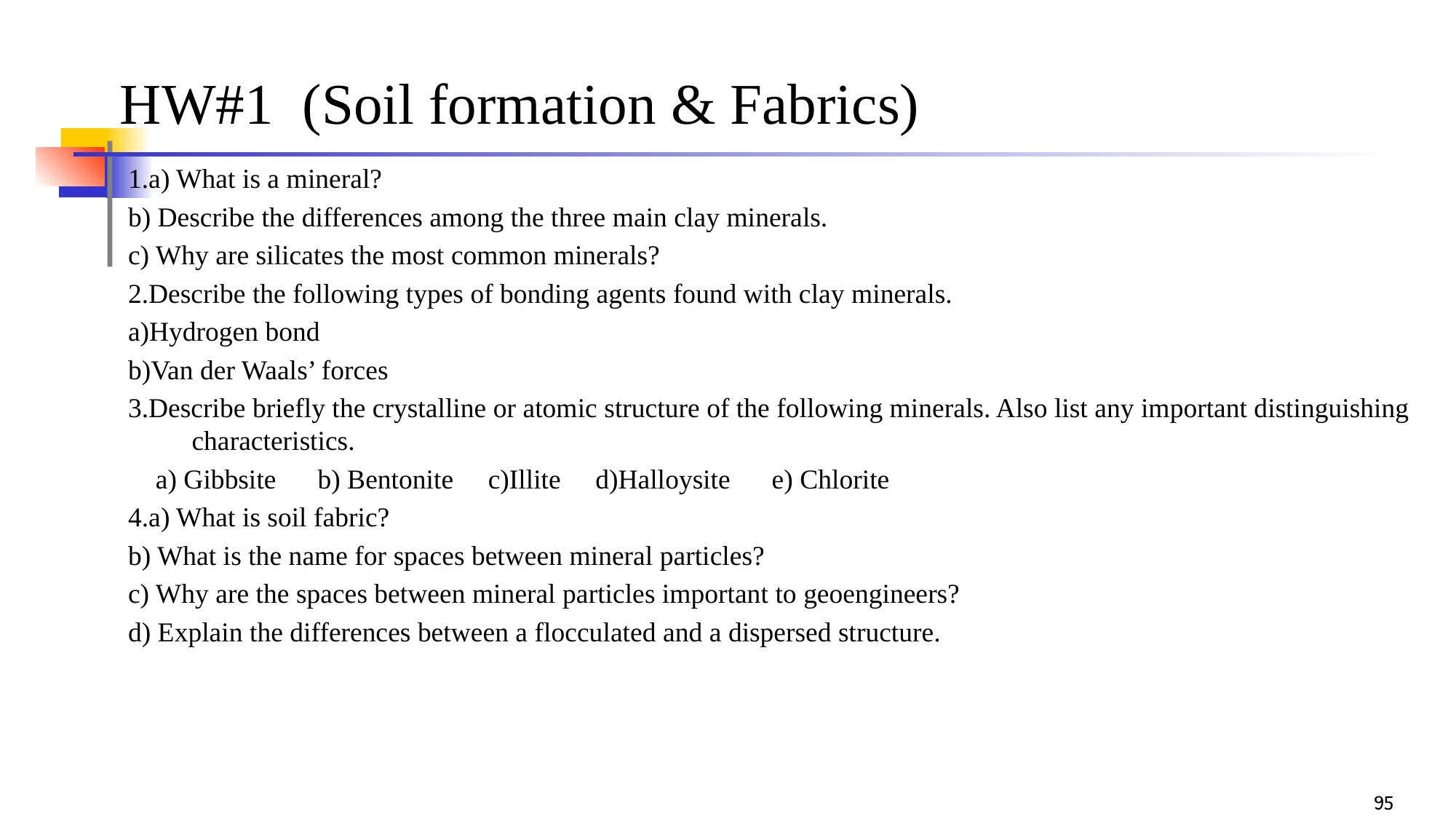

# HW#1  (Soil formation & Fabrics)
1.a) What is a mineral?
b) Describe the differences among the three main clay minerals.
c) Why are silicates the most common minerals?
2.Describe the following types of bonding agents found with clay minerals.
a)Hydrogen bond
b)Van der Waals’ forces
3.Describe briefly the crystalline or atomic structure of the following minerals. Also list any important distinguishing characteristics.
    a) Gibbsite      b) Bentonite     c)Illite     d)Halloysite      e) Chlorite
4.a) What is soil fabric?
b) What is the name for spaces between mineral particles?
c) Why are the spaces between mineral particles important to geoengineers?
d) Explain the differences between a flocculated and a dispersed structure.